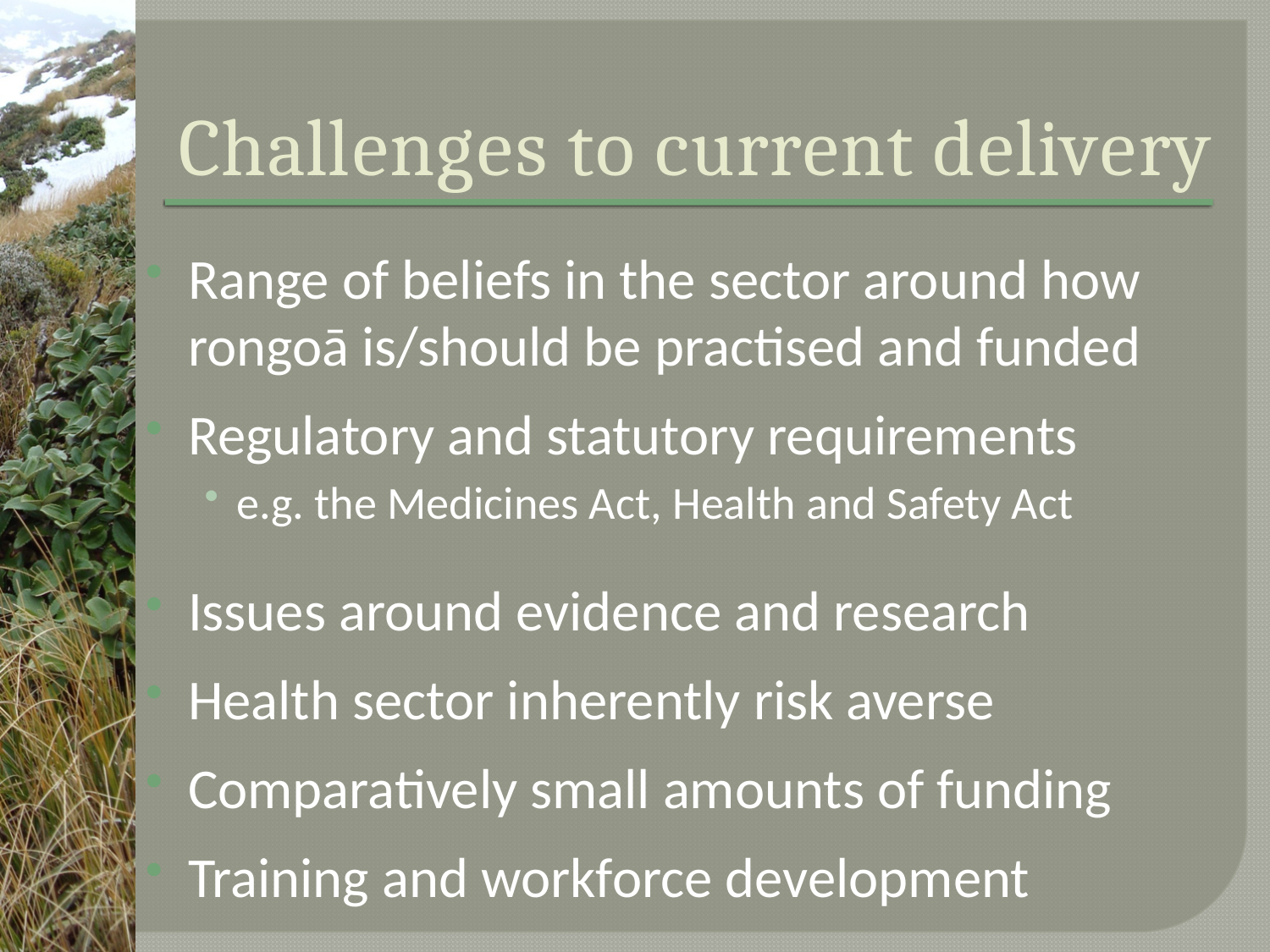

# Challenges to current delivery
Range of beliefs in the sector around how rongoā is/should be practised and funded

Regulatory and statutory requirements
e.g. the Medicines Act, Health and Safety Act

Issues around evidence and research

Health sector inherently risk averse

Comparatively small amounts of funding

Training and workforce development